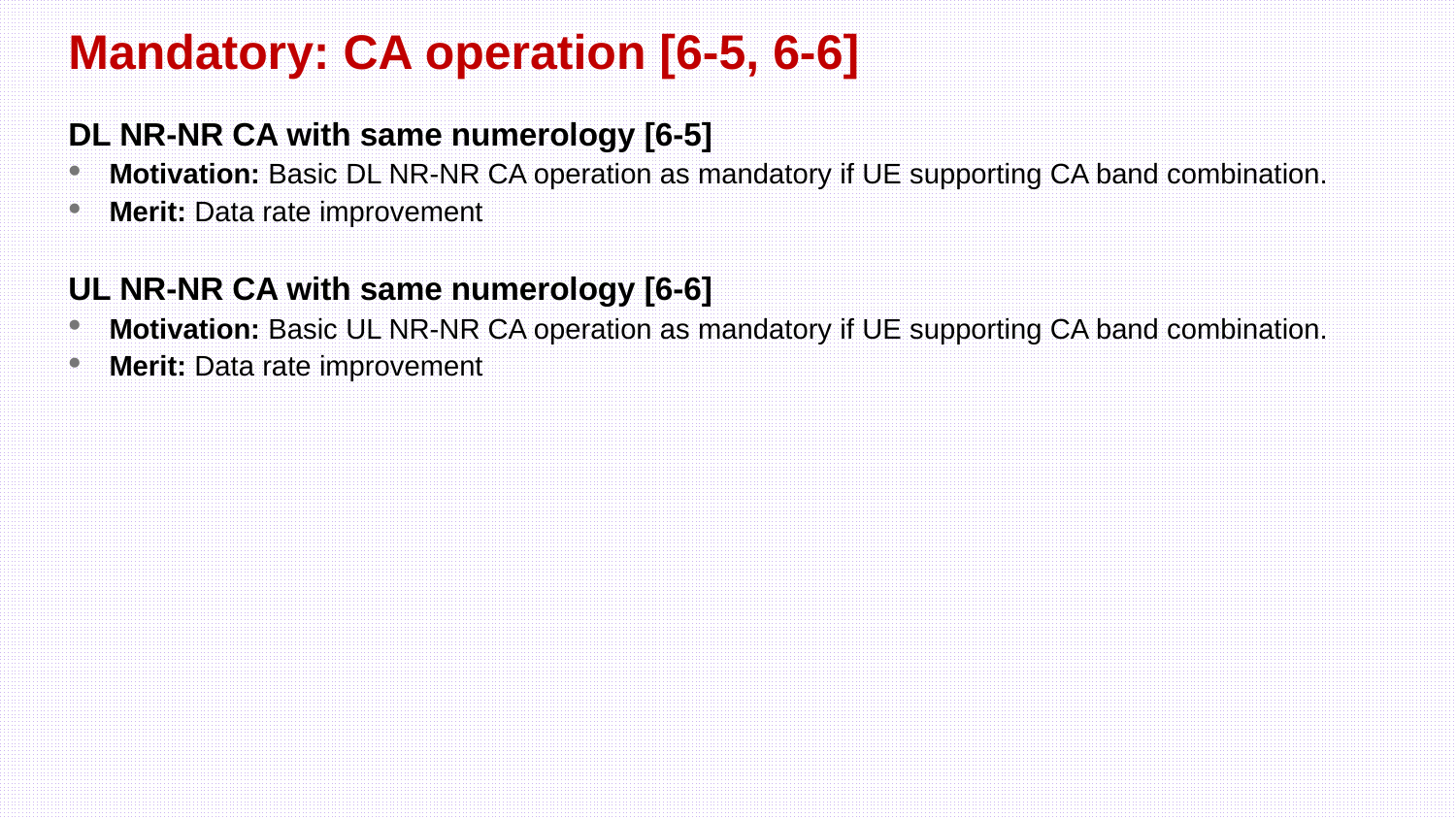

Mandatory: CA operation [6-5, 6-6]
DL NR-NR CA with same numerology [6-5]
Motivation: Basic DL NR-NR CA operation as mandatory if UE supporting CA band combination.
Merit: Data rate improvement

UL NR-NR CA with same numerology [6-6]
Motivation: Basic UL NR-NR CA operation as mandatory if UE supporting CA band combination.
Merit: Data rate improvement